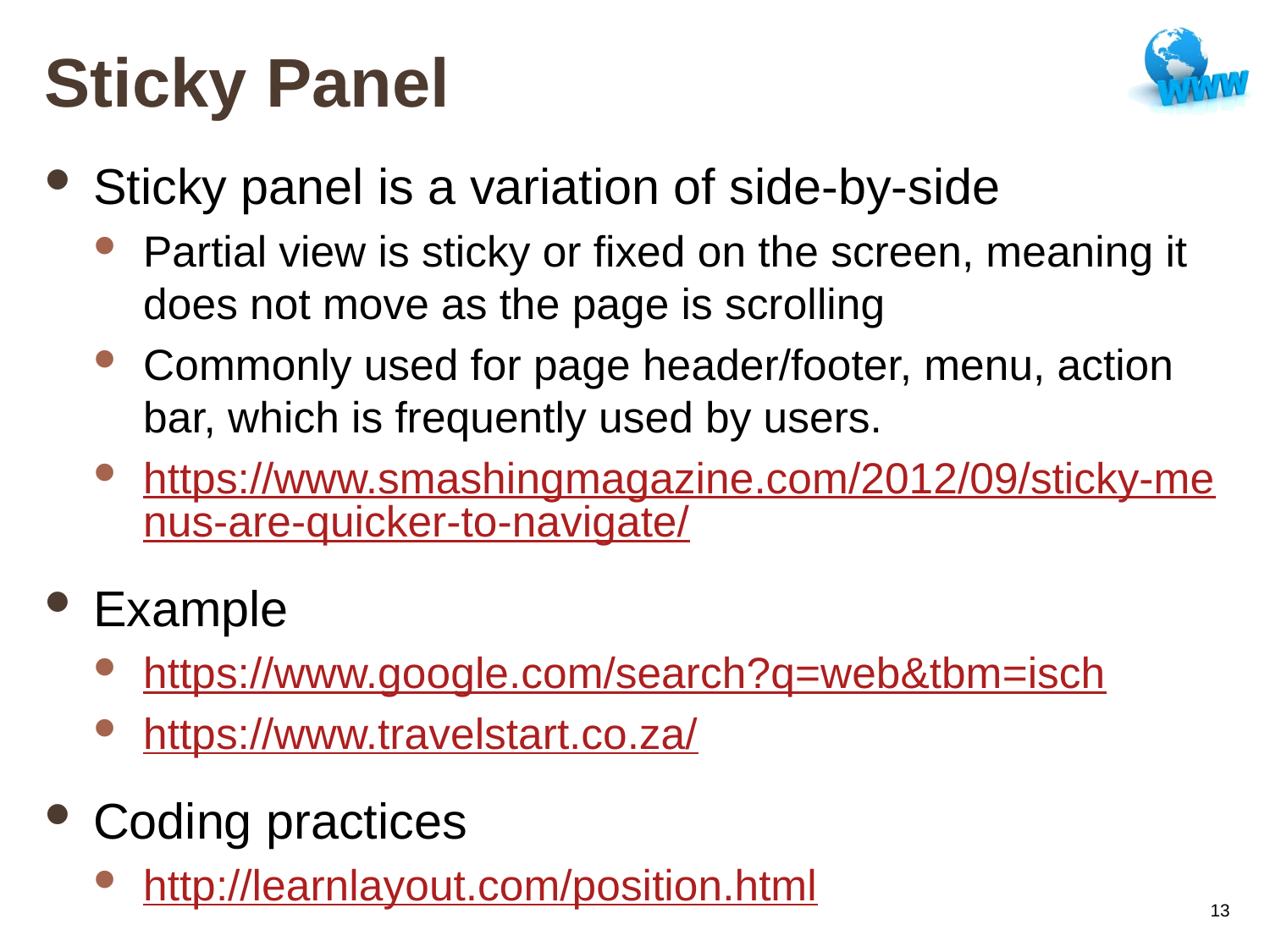

# Sticky Panel
Sticky panel is a variation of side-by-side
Partial view is sticky or fixed on the screen, meaning it does not move as the page is scrolling
Commonly used for page header/footer, menu, action bar, which is frequently used by users.
https://www.smashingmagazine.com/2012/09/sticky-menus-are-quicker-to-navigate/
Example
https://www.google.com/search?q=web&tbm=isch
https://www.travelstart.co.za/
Coding practices
http://learnlayout.com/position.html

13